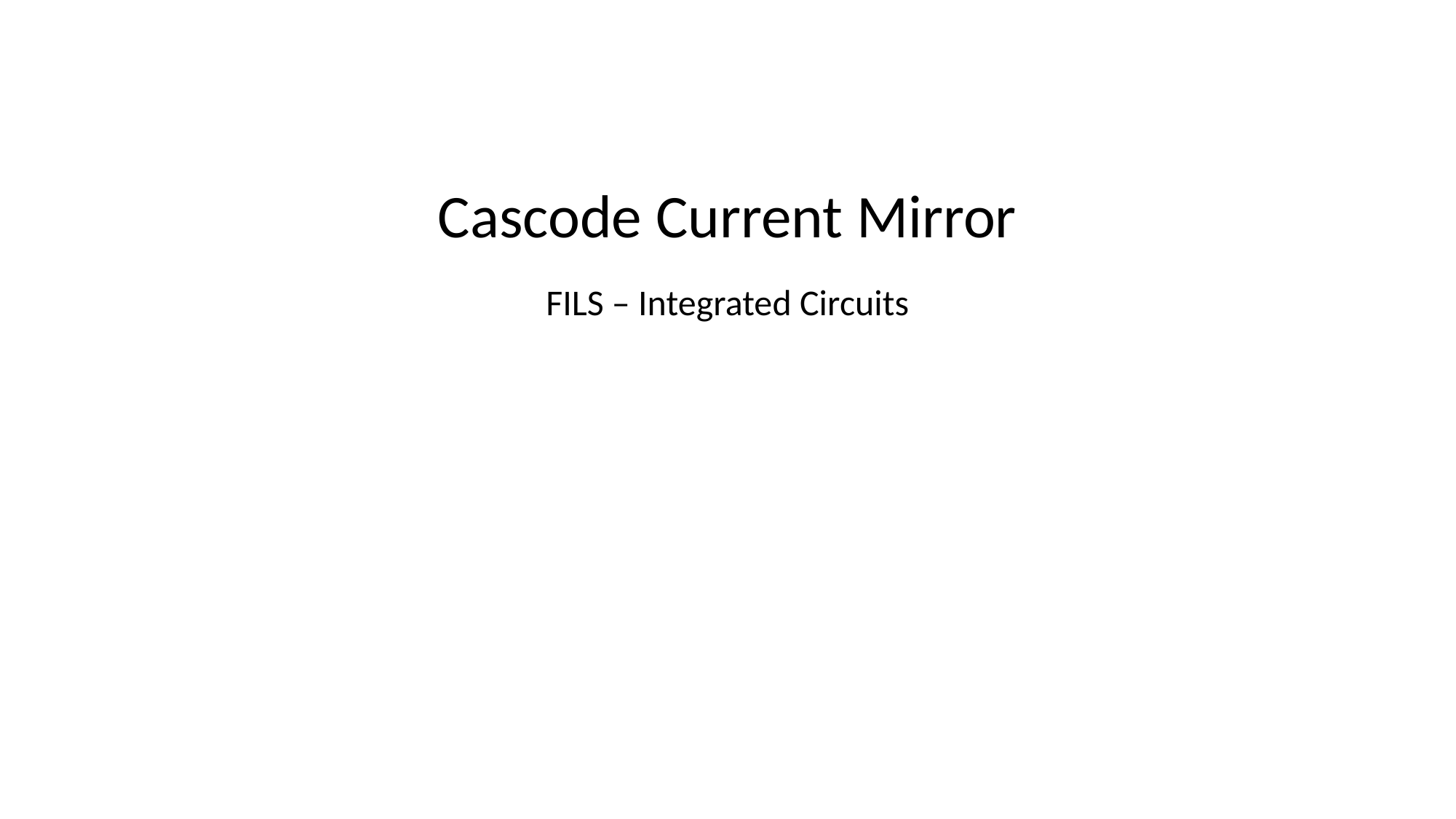

# Cascode Current Mirror
FILS – Integrated Circuits